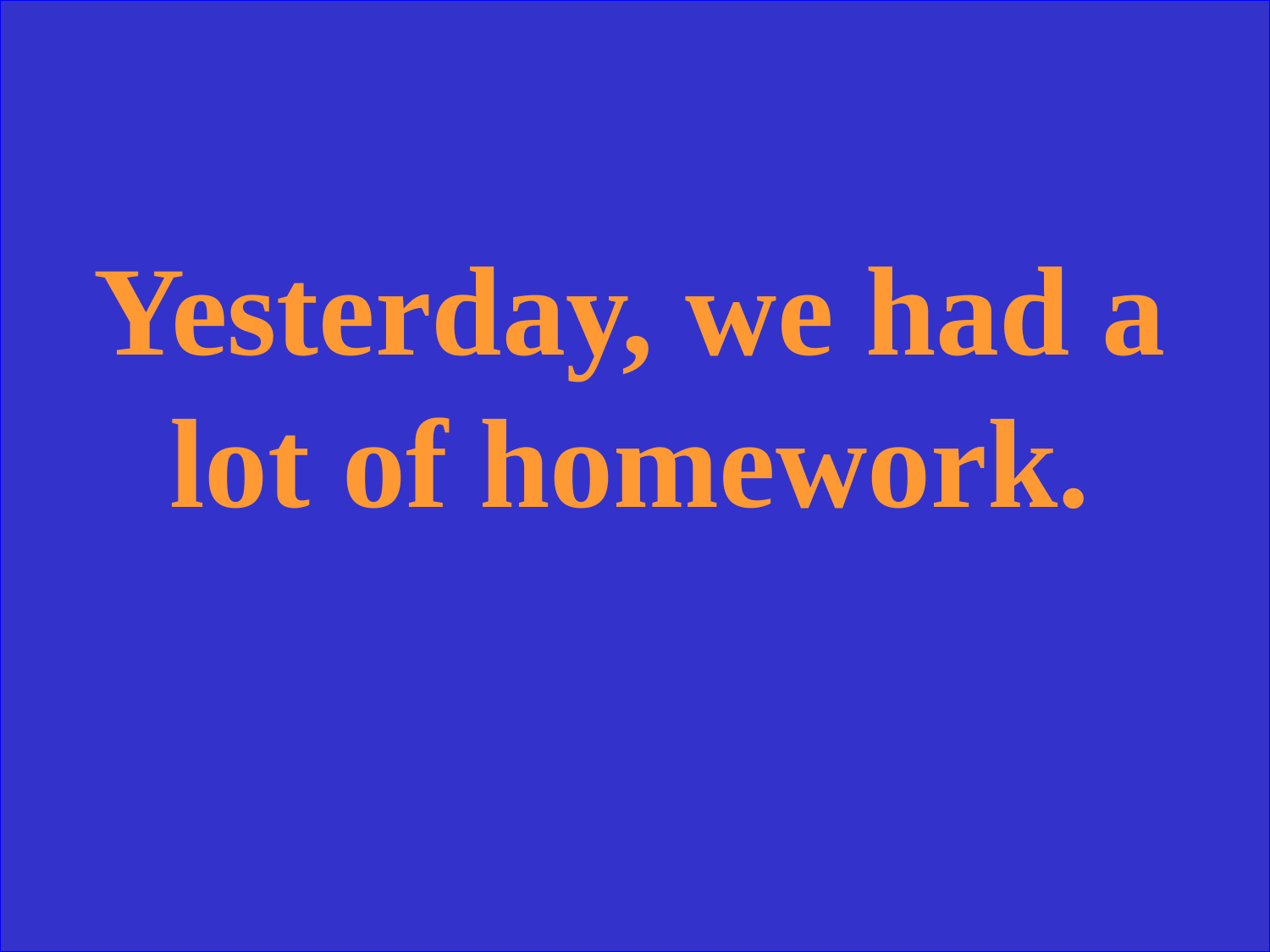

Yesterday, we had a lot of homework.